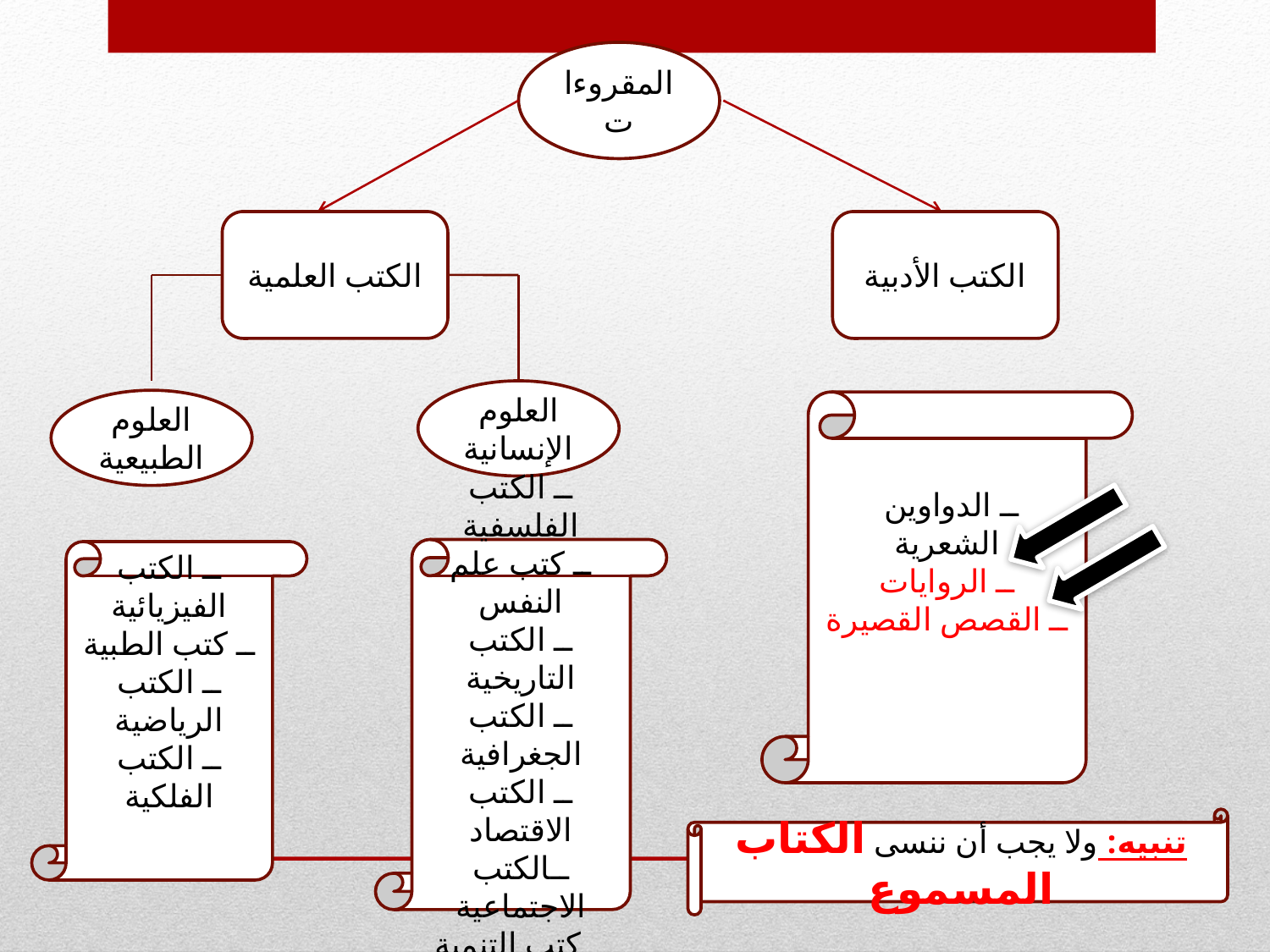

المقروءات
الكتب العلمية
الكتب الأدبية
العلوم الإنسانية
العلوم الطبيعية
 ــ الدواوين الشعرية
ــ الروايات
ــ القصص القصيرة

ــ الكتب الفلسفية
ــ كتب علم النفس
ــ الكتب التاريخية
ــ الكتب الجغرافية
ــ الكتب الاقتصاد
ــالكتب الاجتماعية
ــ كتب التنمية البشرية
ــ الكتب الفيزيائية
ــ كتب الطبية
ــ الكتب الرياضية
ــ الكتب الفلكية

تنبيه: ولا يجب أن ننسى الكتاب المسموع